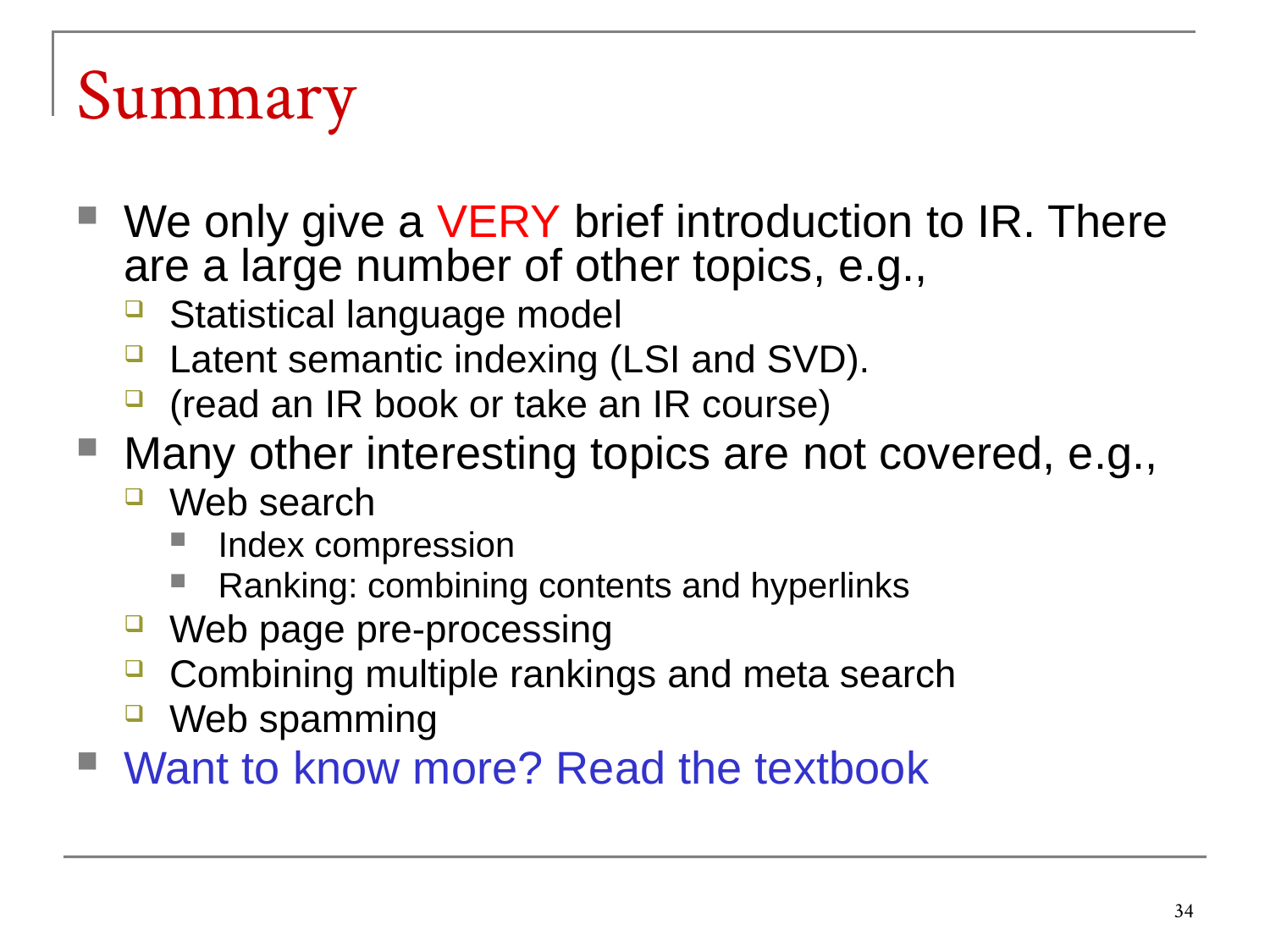

# Summary
We only give a VERY brief introduction to IR. There are a large number of other topics, e.g.,
Statistical language model
Latent semantic indexing (LSI and SVD).
(read an IR book or take an IR course)
Many other interesting topics are not covered, e.g.,
Web search
Index compression
Ranking: combining contents and hyperlinks
Web page pre-processing
Combining multiple rankings and meta search
Web spamming
Want to know more? Read the textbook
34